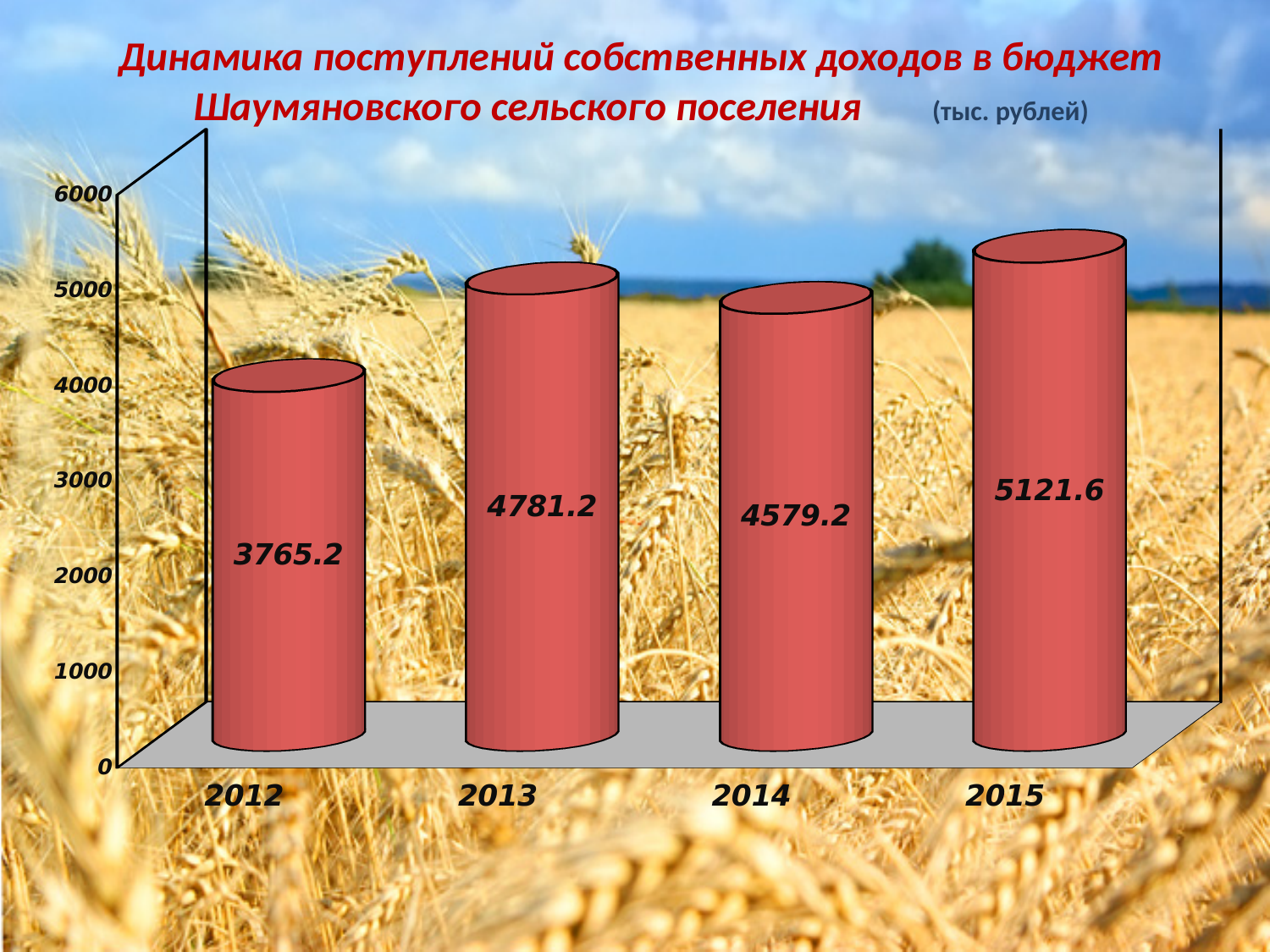

Динамика поступлений собственных доходов в бюджет Шаумяновского сельского поселения							(тыс. рублей)

[unsupported chart]